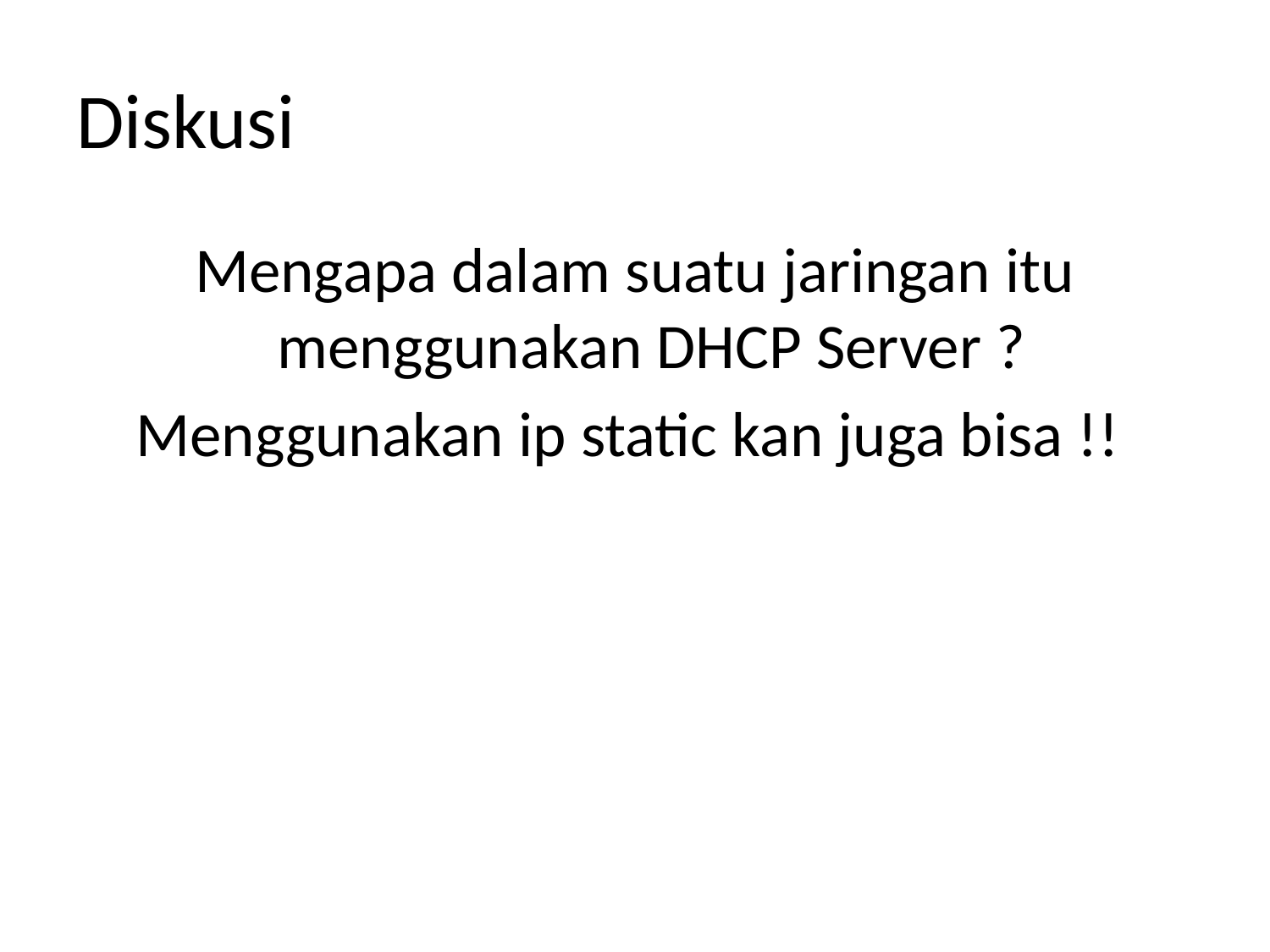

# Diskusi
Mengapa dalam suatu jaringan itu menggunakan DHCP Server ?
Menggunakan ip static kan juga bisa !!